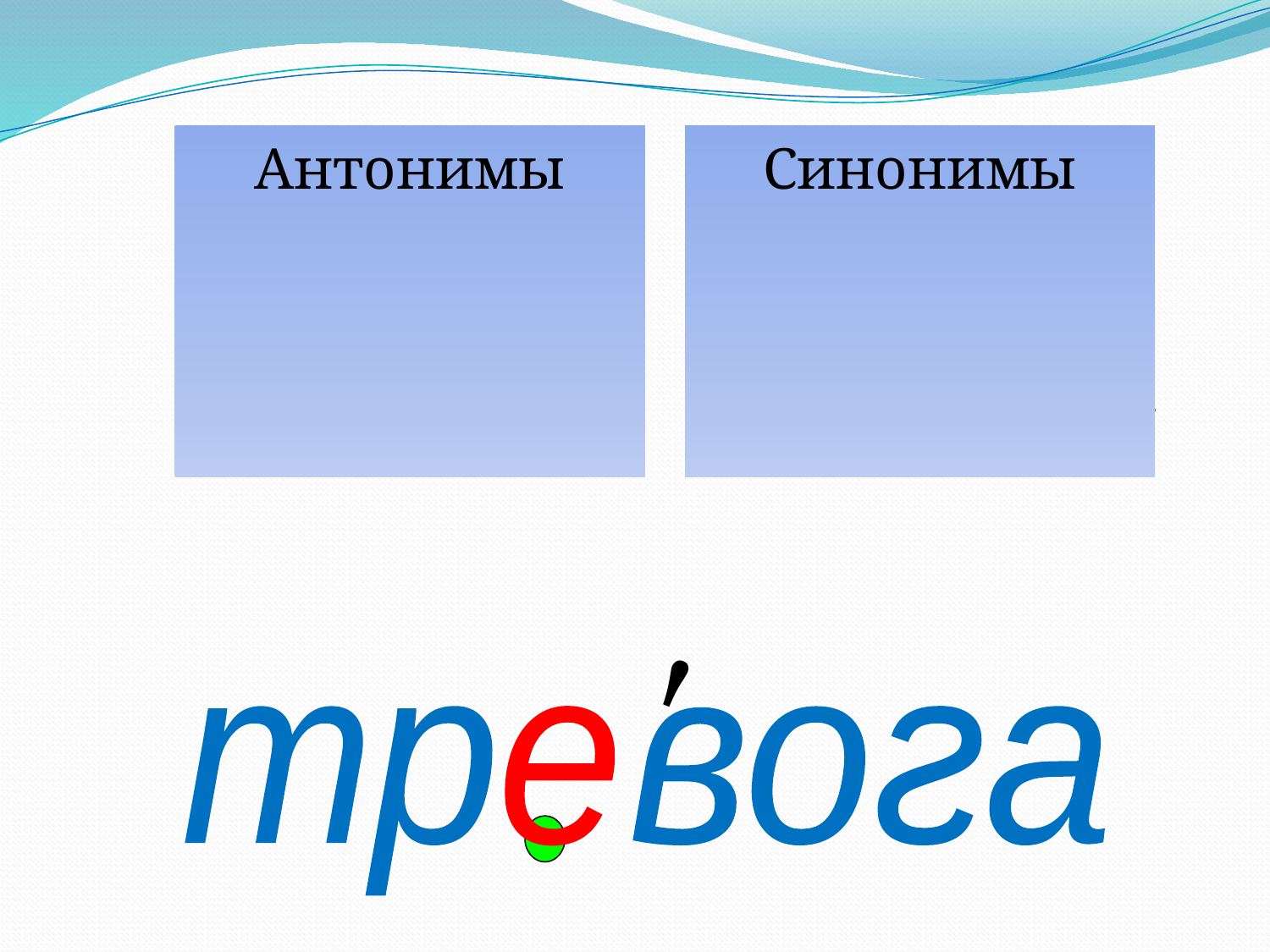

Антонимы

Синонимы

Синонимы:
волнение,
беспокойство,
смятение, смута

Антонимы:
спокойствие

′
тр  вога
е